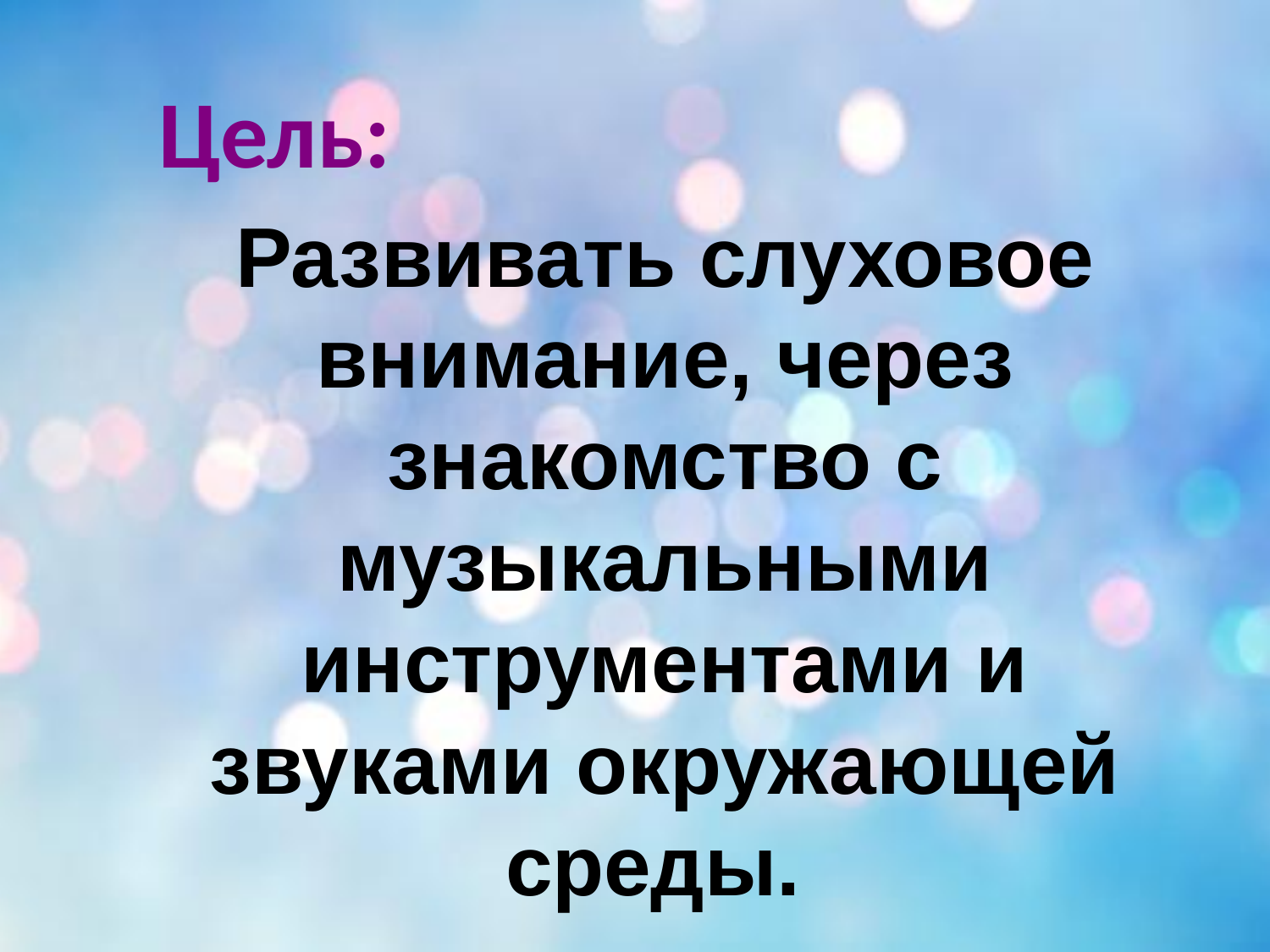

Цель:
Развивать слуховое внимание, через знакомство с музыкальными инструментами и звуками окружающей среды.